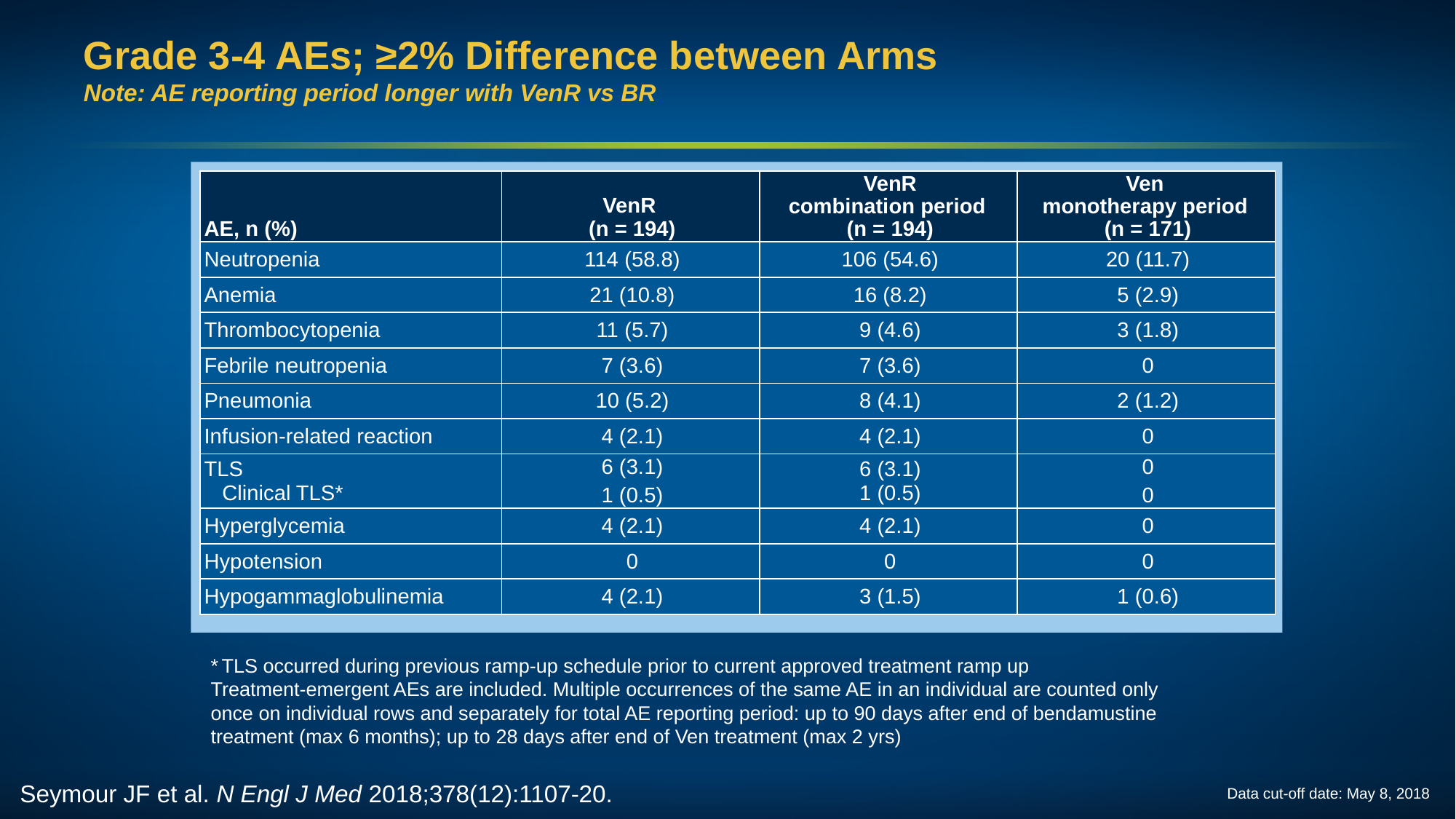

# Grade 3-4 AEs; ≥2% Difference between Arms Note: AE reporting period longer with VenR vs BR

| AE, n (%) | VenR (n = 194) | VenR combination period (n = 194) | Ven monotherapy period (n = 171) |
| --- | --- | --- | --- |
| Neutropenia | 114 (58.8) | 106 (54.6) | 20 (11.7) |
| Anemia | 21 (10.8) | 16 (8.2) | 5 (2.9) |
| Thrombocytopenia | 11 (5.7) | 9 (4.6) | 3 (1.8) |
| Febrile neutropenia | 7 (3.6) | 7 (3.6) | 0 |
| Pneumonia | 10 (5.2) | 8 (4.1) | 2 (1.2) |
| Infusion-related reaction | 4 (2.1) | 4 (2.1) | 0 |
| TLS Clinical TLS\* | 6 (3.1) 1 (0.5) | 6 (3.1) 1 (0.5) | 0 0 |
| Hyperglycemia | 4 (2.1) | 4 (2.1) | 0 |
| Hypotension | 0 | 0 | 0 |
| Hypogammaglobulinemia | 4 (2.1) | 3 (1.5) | 1 (0.6) |
* TLS occurred during previous ramp-up schedule prior to current approved treatment ramp up
Treatment-emergent AEs are included. Multiple occurrences of the same AE in an individual are counted only once on individual rows and separately for total AE reporting period: up to 90 days after end of bendamustine treatment (max 6 months); up to 28 days after end of Ven treatment (max 2 yrs)
Seymour JF et al. N Engl J Med 2018;378(12):1107-20.
Data cut-off date: May 8, 2018